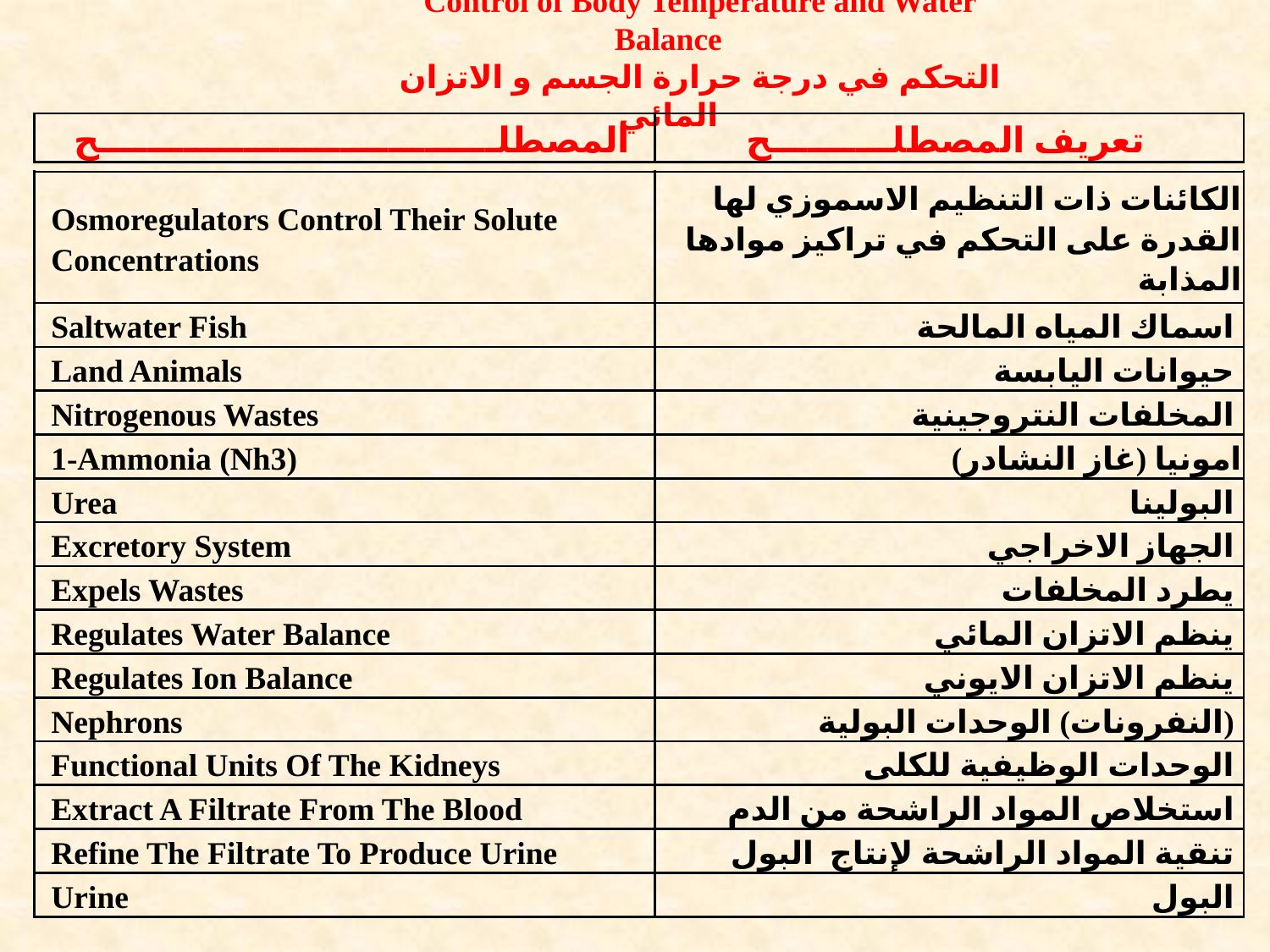

Control of Body Temperature and Water Balance
التحكم في درجة حرارة الجسم و الاتزان المائي
| المصطلـــــــــــــــــــــــــــــــــح | تعريف المصطلــــــــــح |
| --- | --- |
| Osmoregulators Control Their Solute Concentrations | الكائنات ذات التنظيم الاسموزي لها القدرة على التحكم في تراكيز موادها المذابة |
| --- | --- |
| Saltwater Fish | اسماك المياه المالحة |
| Land Animals | حيوانات اليابسة |
| Nitrogenous Wastes | المخلفات النتروجينية |
| 1-Ammonia (Nh3) | (امونيا (غاز النشادر |
| Urea | البولينا |
| Excretory System | الجهاز الاخراجي |
| Expels Wastes | يطرد المخلفات |
| Regulates Water Balance | ينظم الاتزان المائي |
| Regulates Ion Balance | ينظم الاتزان الايوني |
| Nephrons | (النفرونات) الوحدات البولية |
| Functional Units Of The Kidneys | الوحدات الوظيفية للكلى |
| Extract A Filtrate From The Blood | استخلاص المواد الراشحة من الدم |
| Refine The Filtrate To Produce Urine | تنقية المواد الراشحة لإنتاج البول |
| Urine | البول |